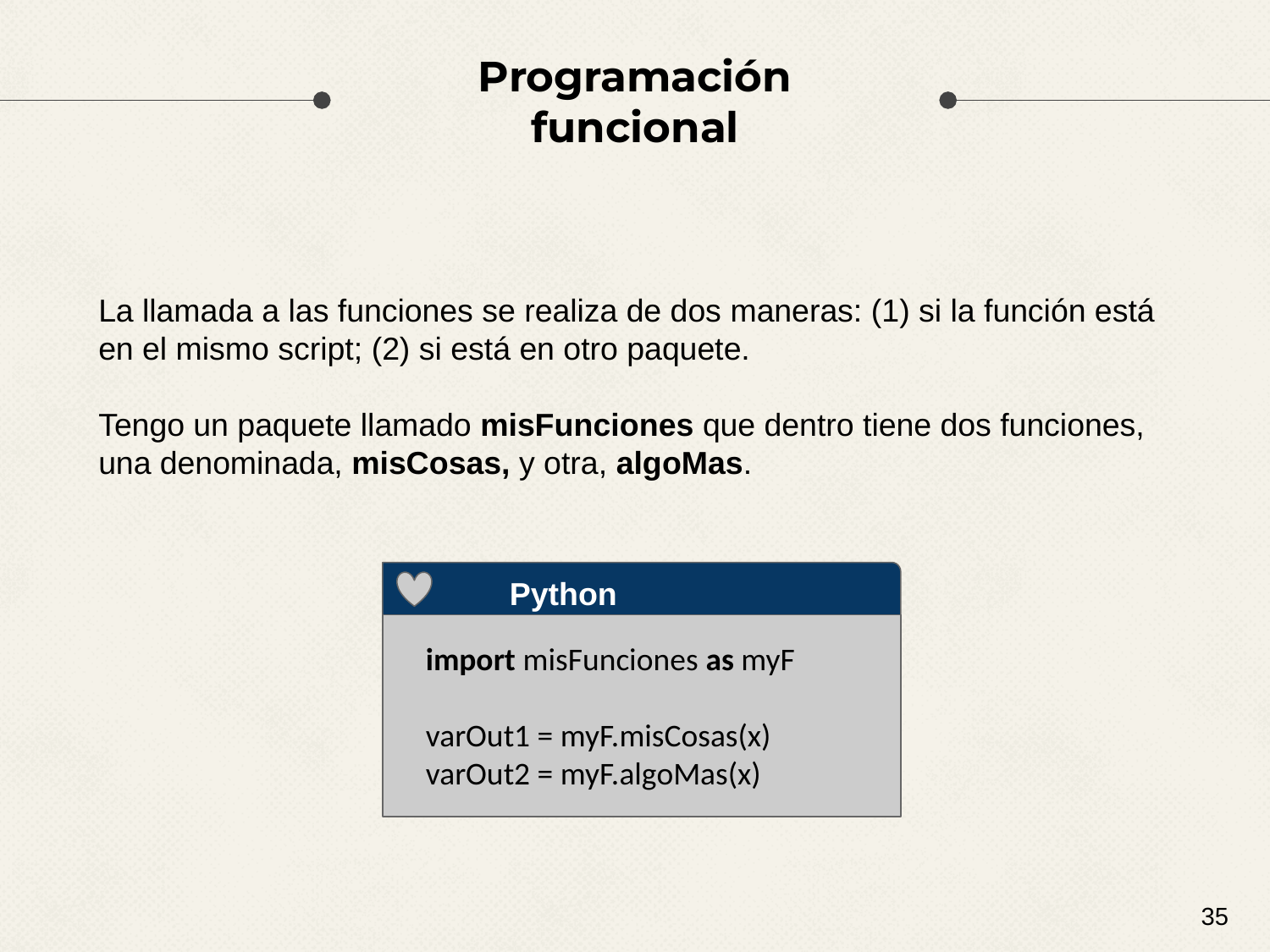

# Programación funcional
La llamada a las funciones se realiza de dos maneras: (1) si la función está en el mismo script; (2) si está en otro paquete.

Tengo un paquete llamado misFunciones que dentro tiene dos funciones, una denominada, misCosas, y otra, algoMas.
Python

import misFunciones as myF

varOut1 = myF.misCosas(x)
varOut2 = myF.algoMas(x)
35